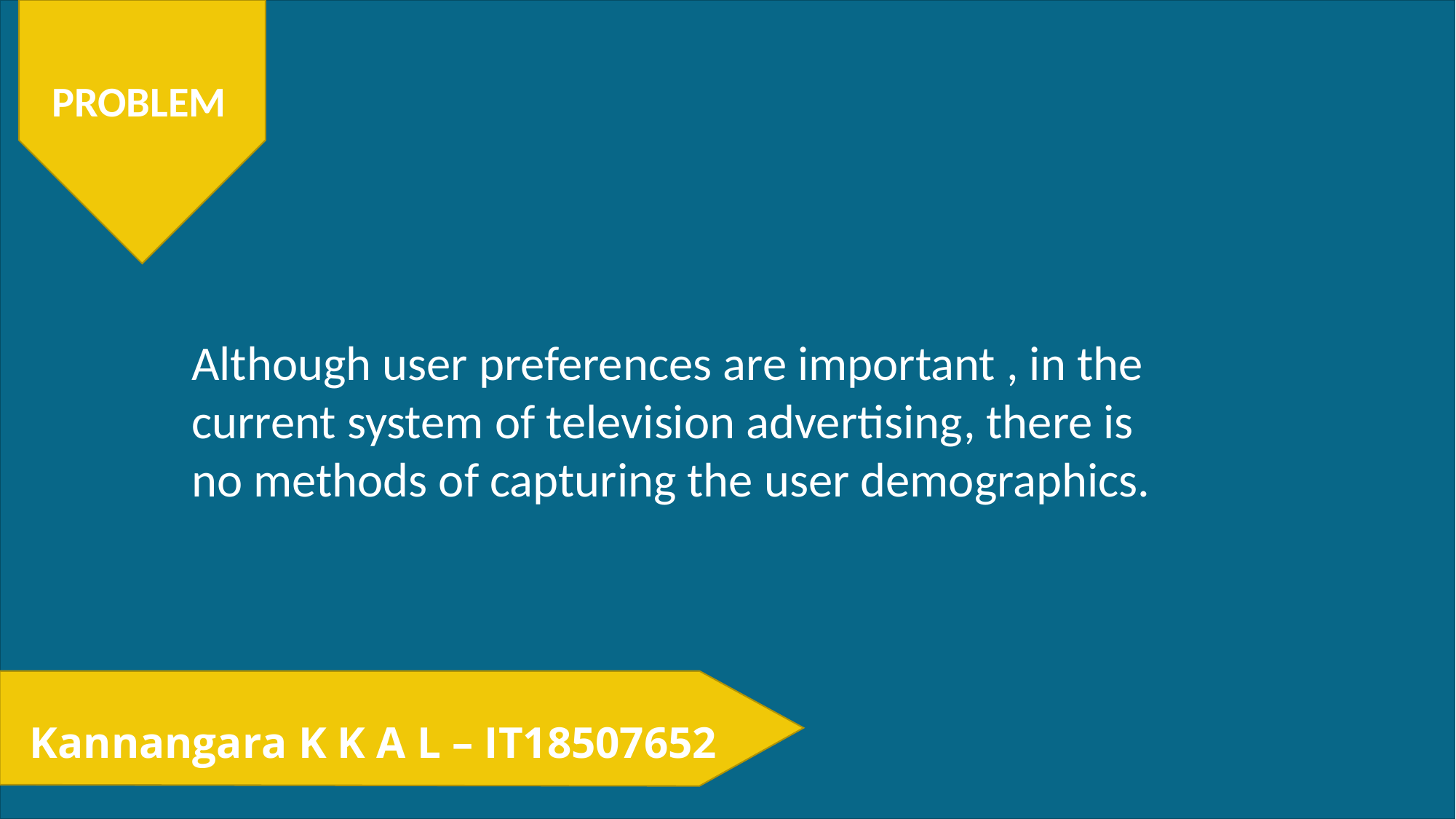

PROBLEM

Although user preferences are important , in the current system of television advertising, there is no methods of capturing the user demographics.
Kannangara K K A L – IT18507652